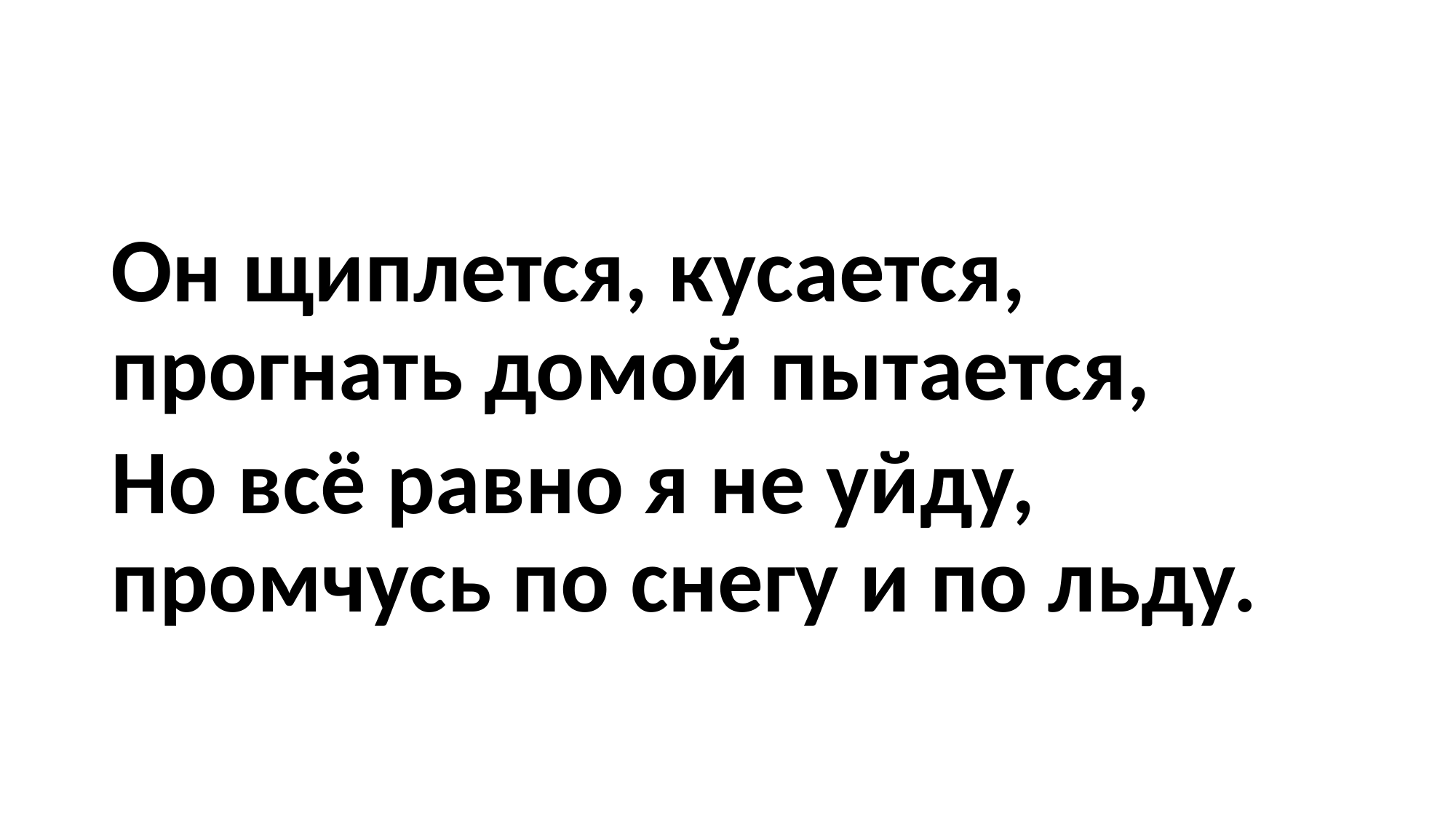

#
Он щиплется, кусается, прогнать домой пытается,
Но всё равно я не уйду, промчусь по снегу и по льду.